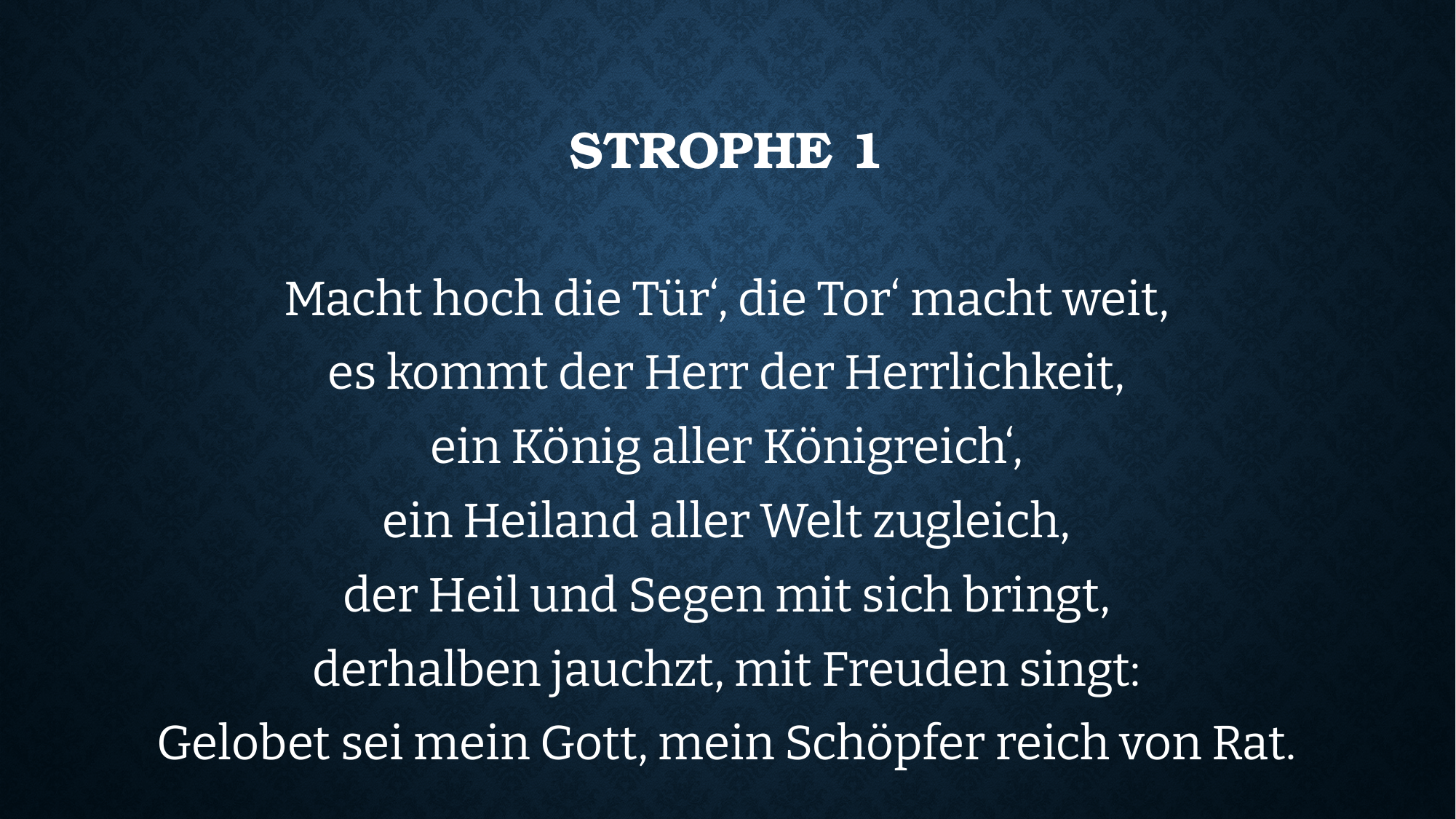

# Strophe 1
Macht hoch die Tür‘, die Tor‘ macht weit,
es kommt der Herr der Herrlichkeit,
ein König aller Königreich‘,
ein Heiland aller Welt zugleich,
der Heil und Segen mit sich bringt,
derhalben jauchzt, mit Freuden singt:
Gelobet sei mein Gott, mein Schöpfer reich von Rat.